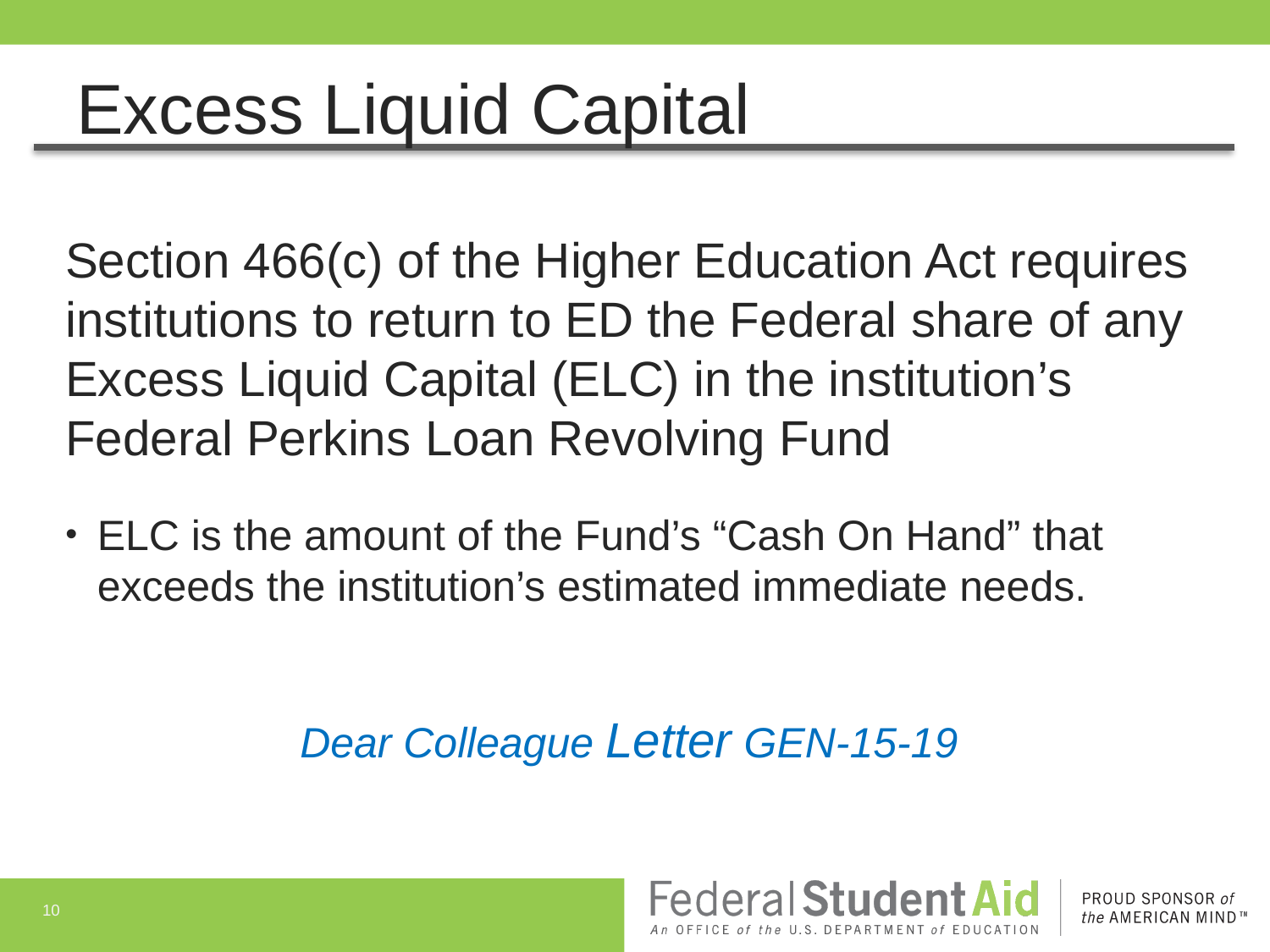

# Excess Liquid Capital
Section 466(c) of the Higher Education Act requires institutions to return to ED the Federal share of any Excess Liquid Capital (ELC) in the institution’s Federal Perkins Loan Revolving Fund

ELC is the amount of the Fund’s “Cash On Hand” that exceeds the institution’s estimated immediate needs.

Dear Colleague Letter GEN-15-19
10